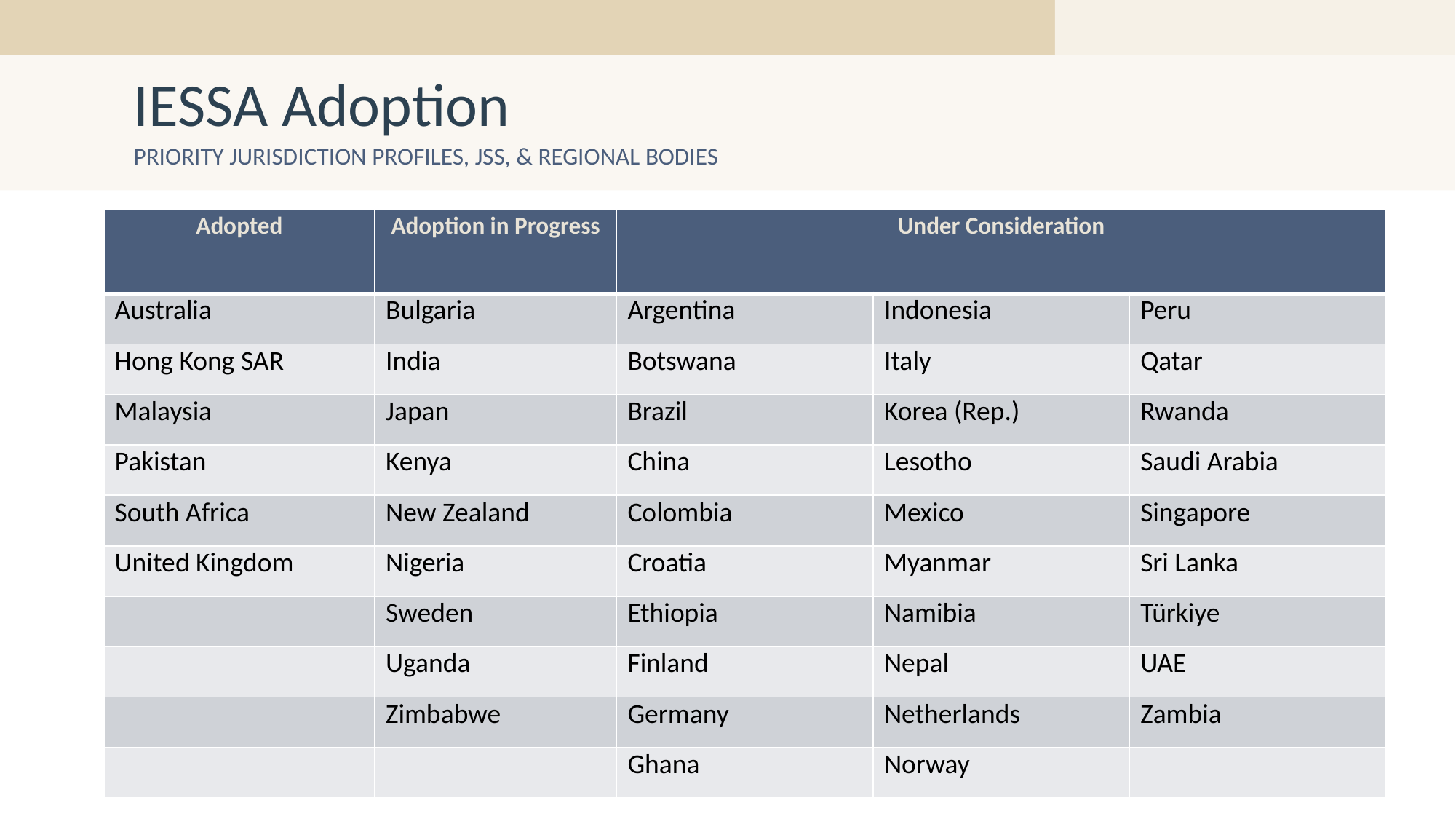

# IESSA Adoption
Priority Jurisdiction profiles, jss, & regional bodies
| Adopted | Adoption in Progress | Under Consideration |  |  |
| --- | --- | --- | --- | --- |
| Australia | Bulgaria | Argentina | Indonesia | Peru |
| Hong Kong SAR | India | Botswana | Italy | Qatar |
| Malaysia | Japan | Brazil | Korea (Rep.) | Rwanda |
| Pakistan | Kenya | China | Lesotho | Saudi Arabia |
| South Africa | New Zealand | Colombia | Mexico | Singapore |
| United Kingdom | Nigeria | Croatia | Myanmar | Sri Lanka |
|  | Sweden | Ethiopia | Namibia | Türkiye |
|  | Uganda | Finland | Nepal | UAE |
|  | Zimbabwe | Germany | Netherlands | Zambia |
|  |  | Ghana | Norway |  |
14